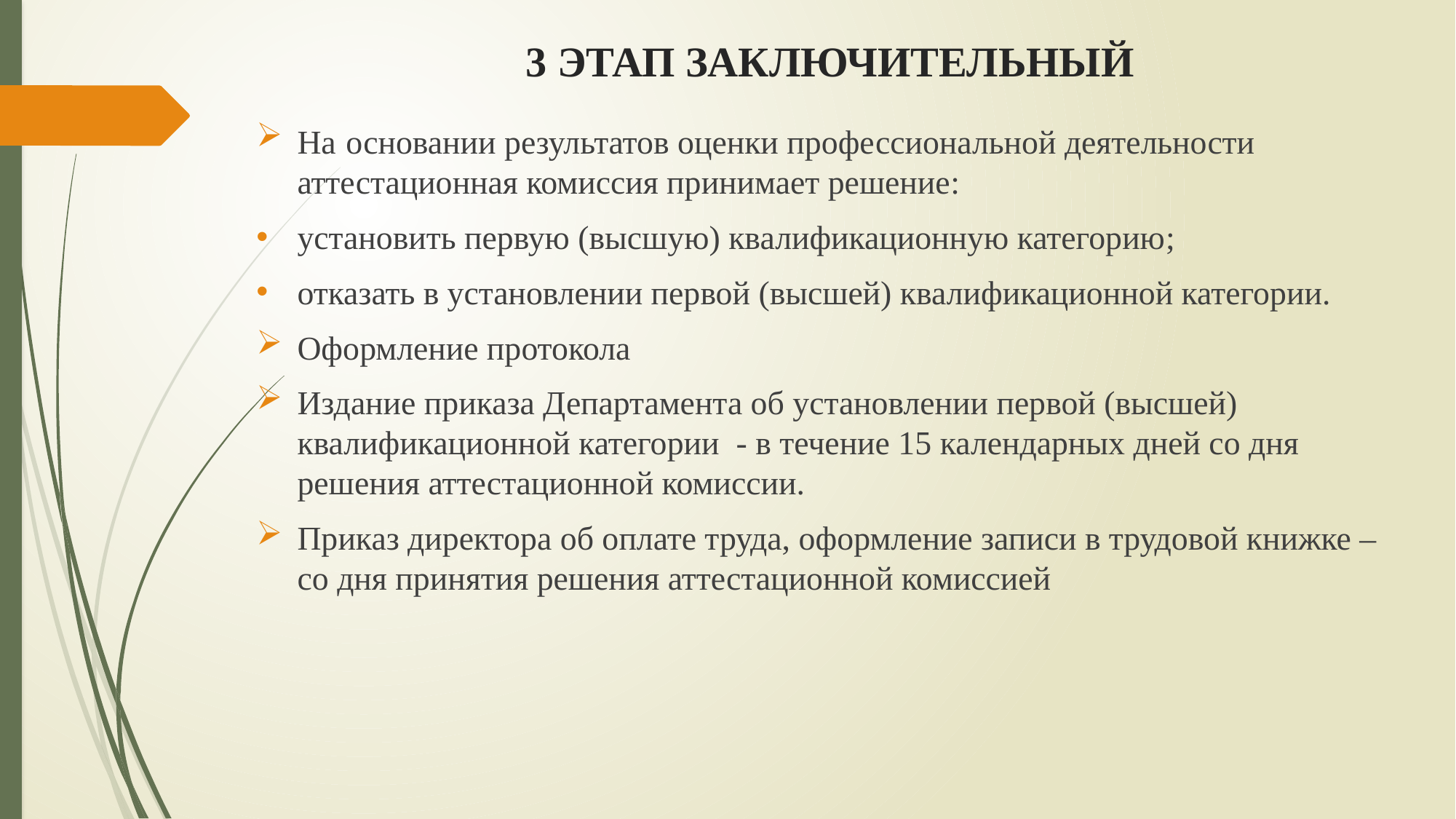

# 3 ЭТАП ЗАКЛЮЧИТЕЛЬНЫЙ
На основании результатов оценки профессиональной деятельности аттестационная комиссия принимает решение:
установить первую (высшую) квалификационную категорию;
отказать в установлении первой (высшей) квалификационной категории.
Оформление протокола
Издание приказа Департамента об установлении первой (высшей) квалификационной категории  - в течение 15 календарных дней со дня решения аттестационной комиссии.
Приказ директора об оплате труда, оформление записи в трудовой книжке – со дня принятия решения аттестационной комиссией